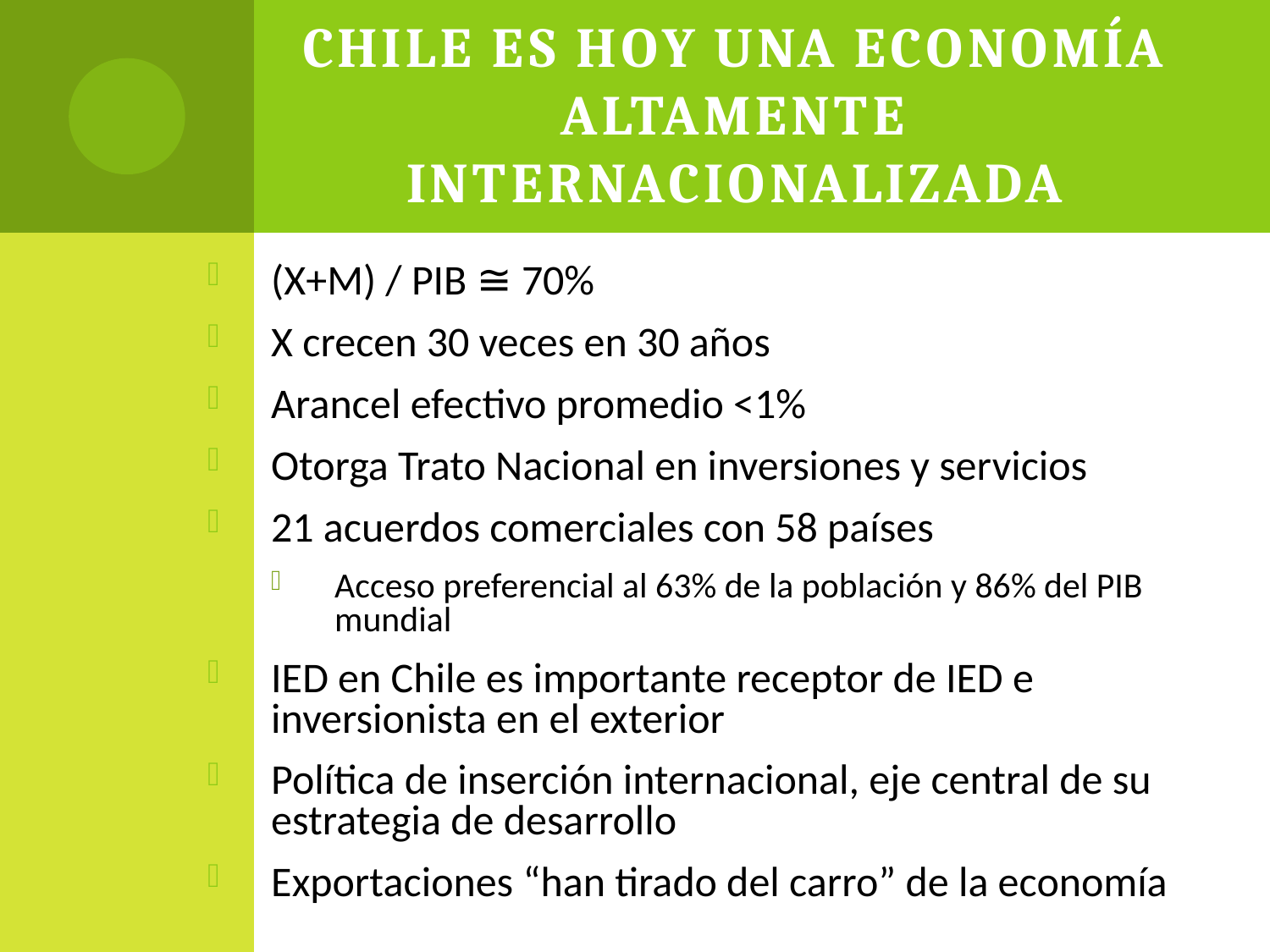

# Chile es hoy una economía altamente internacionalizada
(X+M) / PIB ≅ 70%
X crecen 30 veces en 30 años
Arancel efectivo promedio <1%
Otorga Trato Nacional en inversiones y servicios
21 acuerdos comerciales con 58 países
Acceso preferencial al 63% de la población y 86% del PIB mundial
IED en Chile es importante receptor de IED e inversionista en el exterior
Política de inserción internacional, eje central de su estrategia de desarrollo
Exportaciones “han tirado del carro” de la economía